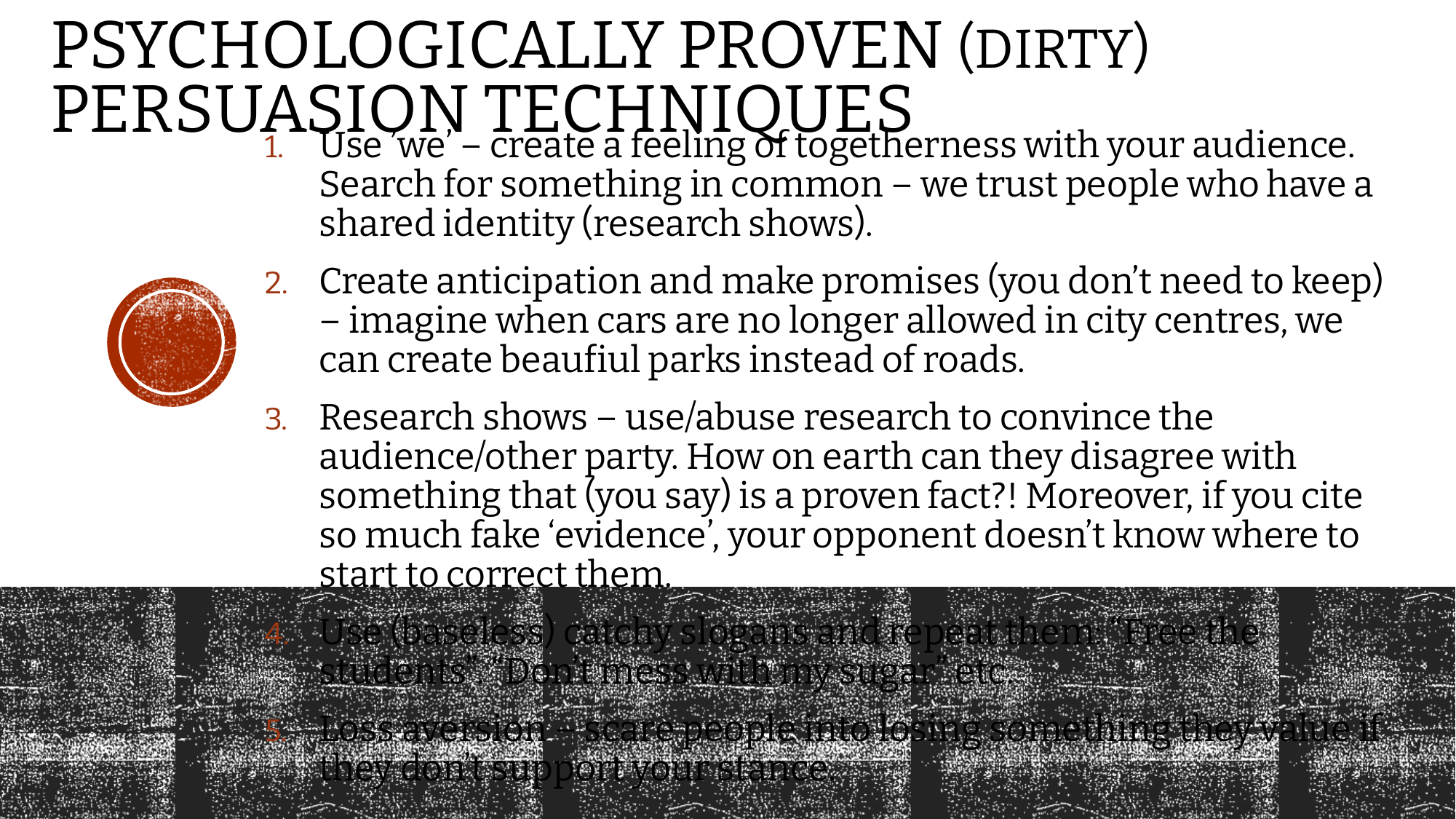

# psychologically proven (Dirty) Persuasion techniques
Use ’we’ – create a feeling of togetherness with your audience. Search for something in common – we trust people who have a shared identity (research shows).
Create anticipation and make promises (you don’t need to keep) – imagine when cars are no longer allowed in city centres, we  can create beaufiul parks instead of roads.
Research shows – use/abuse research to convince the audience/other party. How on earth can they disagree with something that (you say) is a proven fact?! Moreover, if you cite so much fake ‘evidence’, your opponent doesn’t know where to start to correct them.
Use (baseless) catchy slogans and repeat them: “Free the students”. “Don’t mess with my sugar” etc.
Loss aversion – scare people into losing something they value if they don’t support your stance.